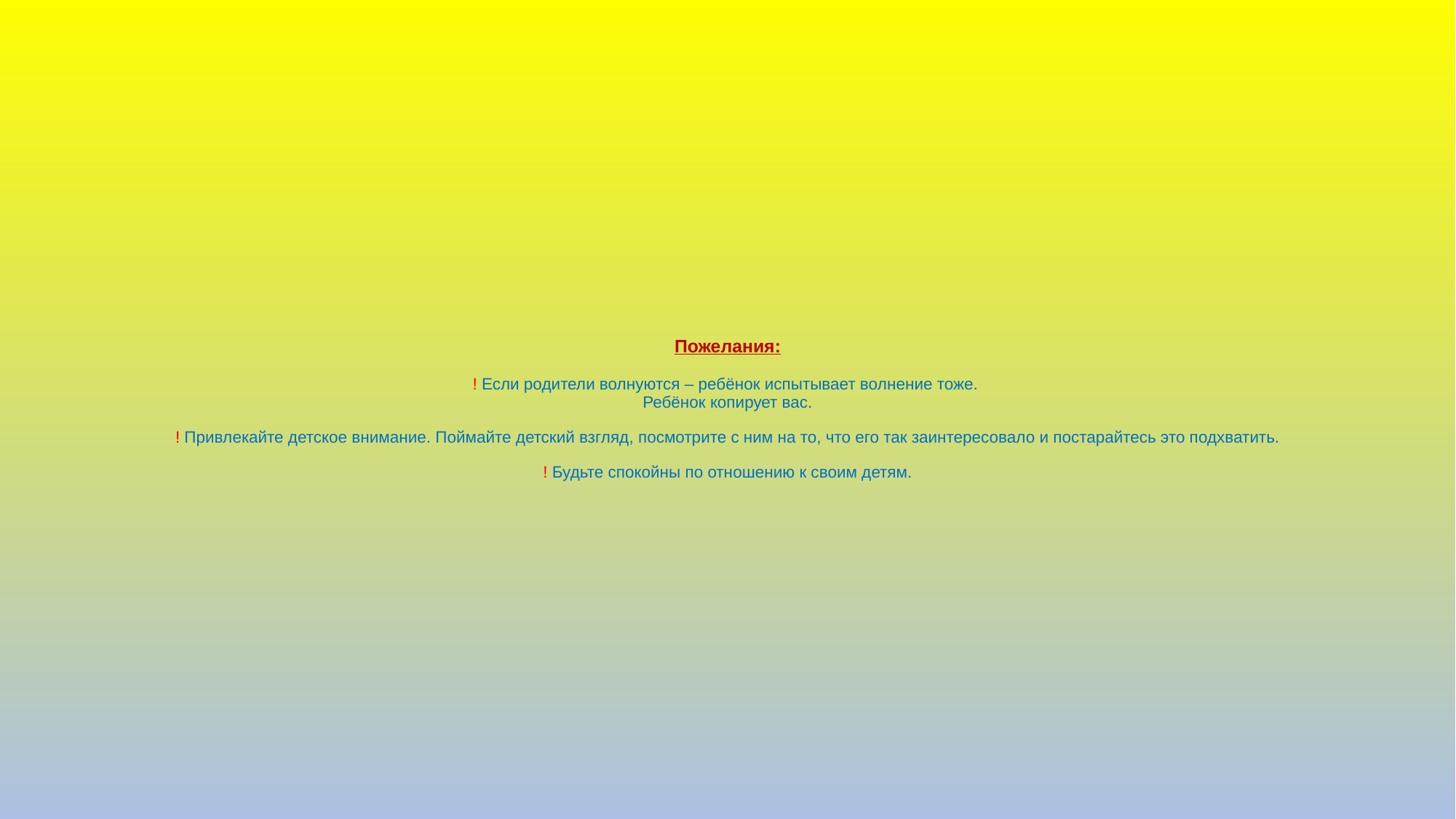

# Пожелания: ! Если родители волнуются – ребёнок испытывает волнение тоже. Ребёнок копирует вас. ! Привлекайте детское внимание. Поймайте детский взгляд, посмотрите с ним на то, что его так заинтересовало и постарайтесь это подхватить. ! Будьте спокойны по отношению к своим детям.